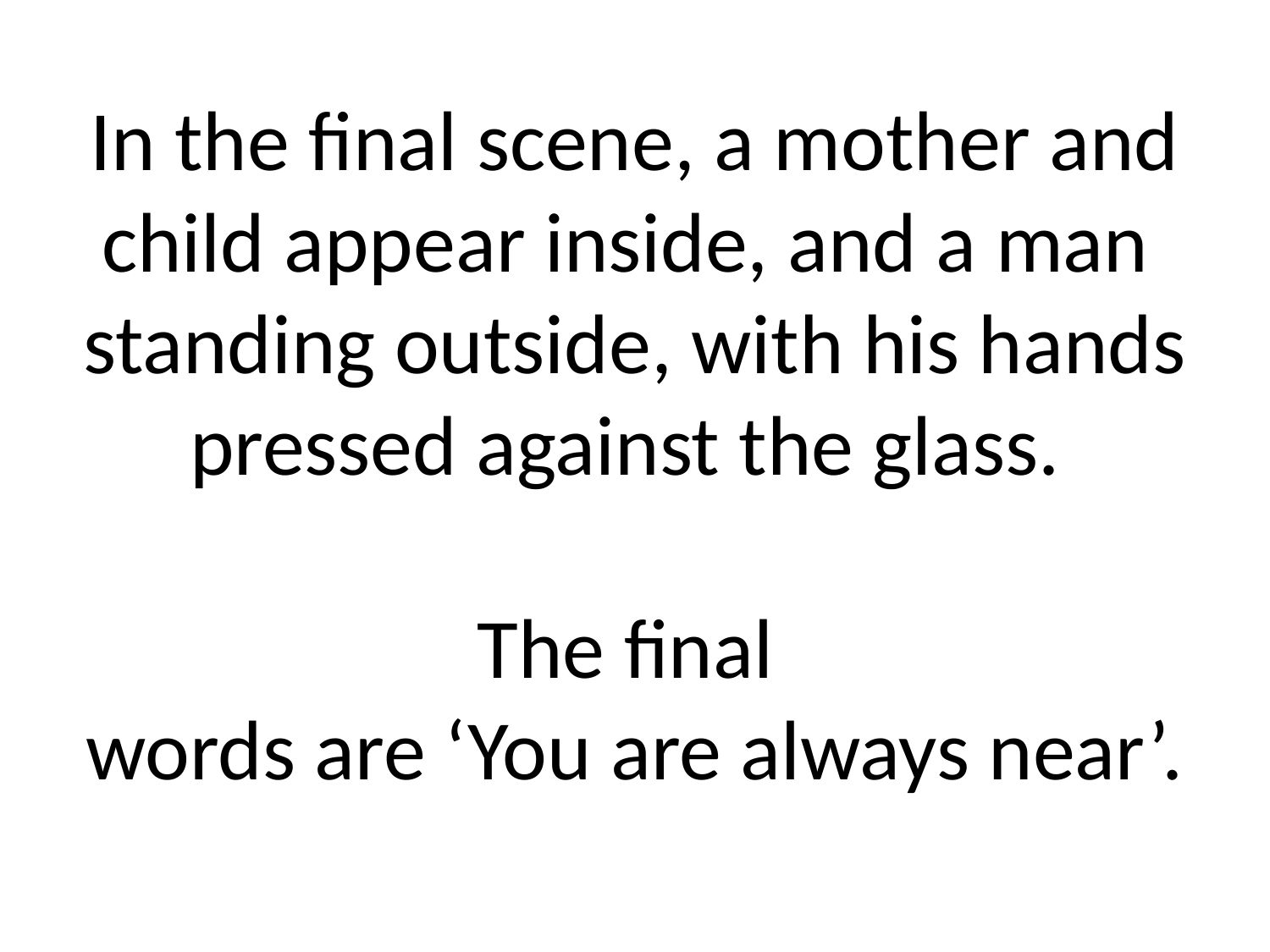

# In the final scene, a mother and child appear inside, and a man standing outside, with his hands pressed against the glass. The final words are ‘You are always near’.